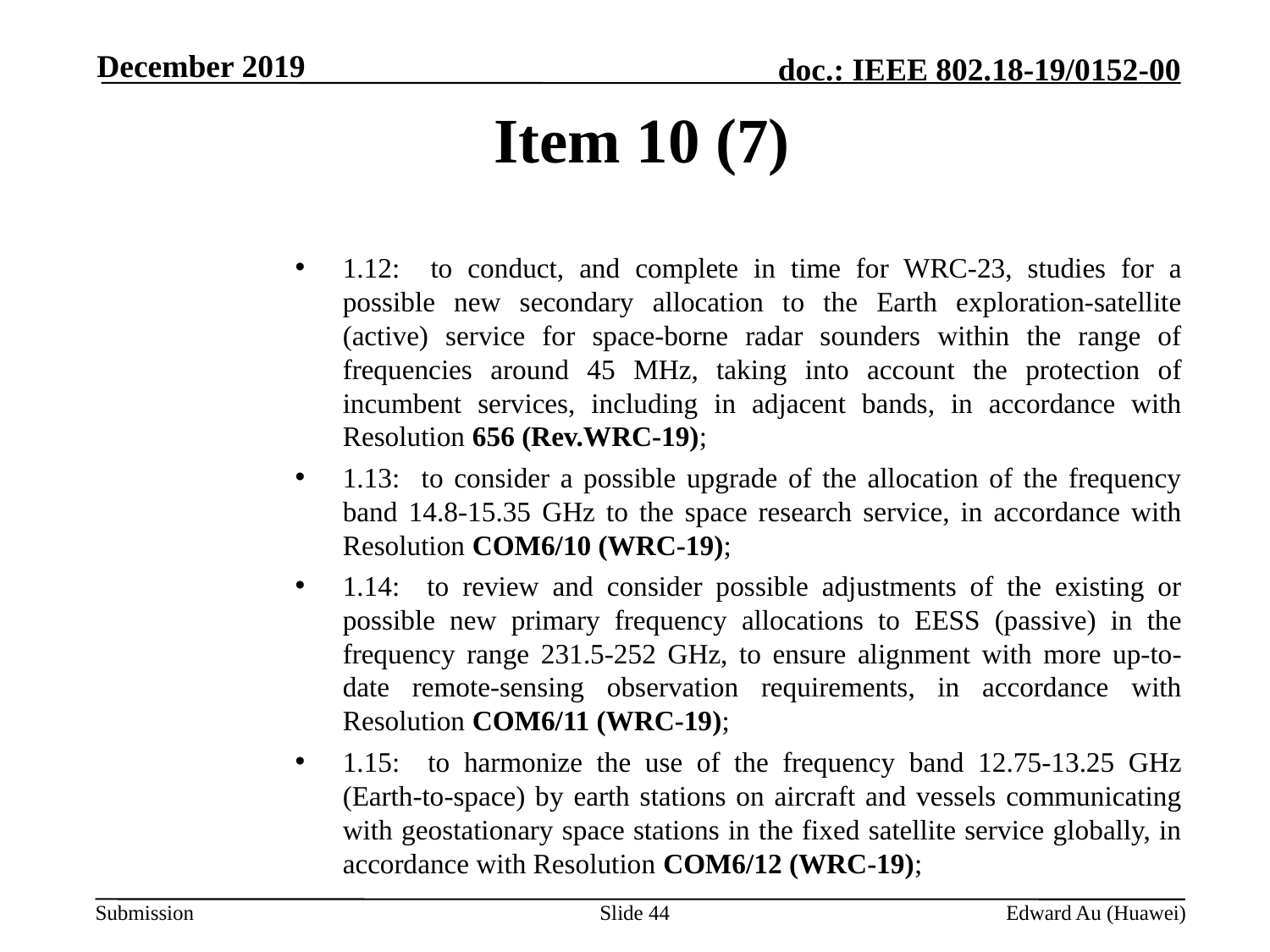

December 2019
# Item 10 (7)
1.12:  to conduct, and complete in time for WRC-23, studies for a possible new secondary allocation to the Earth exploration-satellite (active) service for space-borne radar sounders within the range of frequencies around 45 MHz, taking into account the protection of incumbent services, including in adjacent bands, in accordance with Resolution 656 (Rev.WRC-19);
1.13:  to consider a possible upgrade of the allocation of the frequency band 14.8-15.35 GHz to the space research service, in accordance with Resolution COM6/10 (WRC-19);
1.14:  to review and consider possible adjustments of the existing or possible new primary frequency allocations to EESS (passive) in the frequency range 231.5-252 GHz, to ensure alignment with more up-to-date remote-sensing observation requirements, in accordance with Resolution COM6/11 (WRC-19);
1.15:  to harmonize the use of the frequency band 12.75-13.25 GHz (Earth-to-space) by earth stations on aircraft and vessels communicating with geostationary space stations in the fixed satellite service globally, in accordance with Resolution COM6/12 (WRC-19);
Slide 44
Edward Au (Huawei)